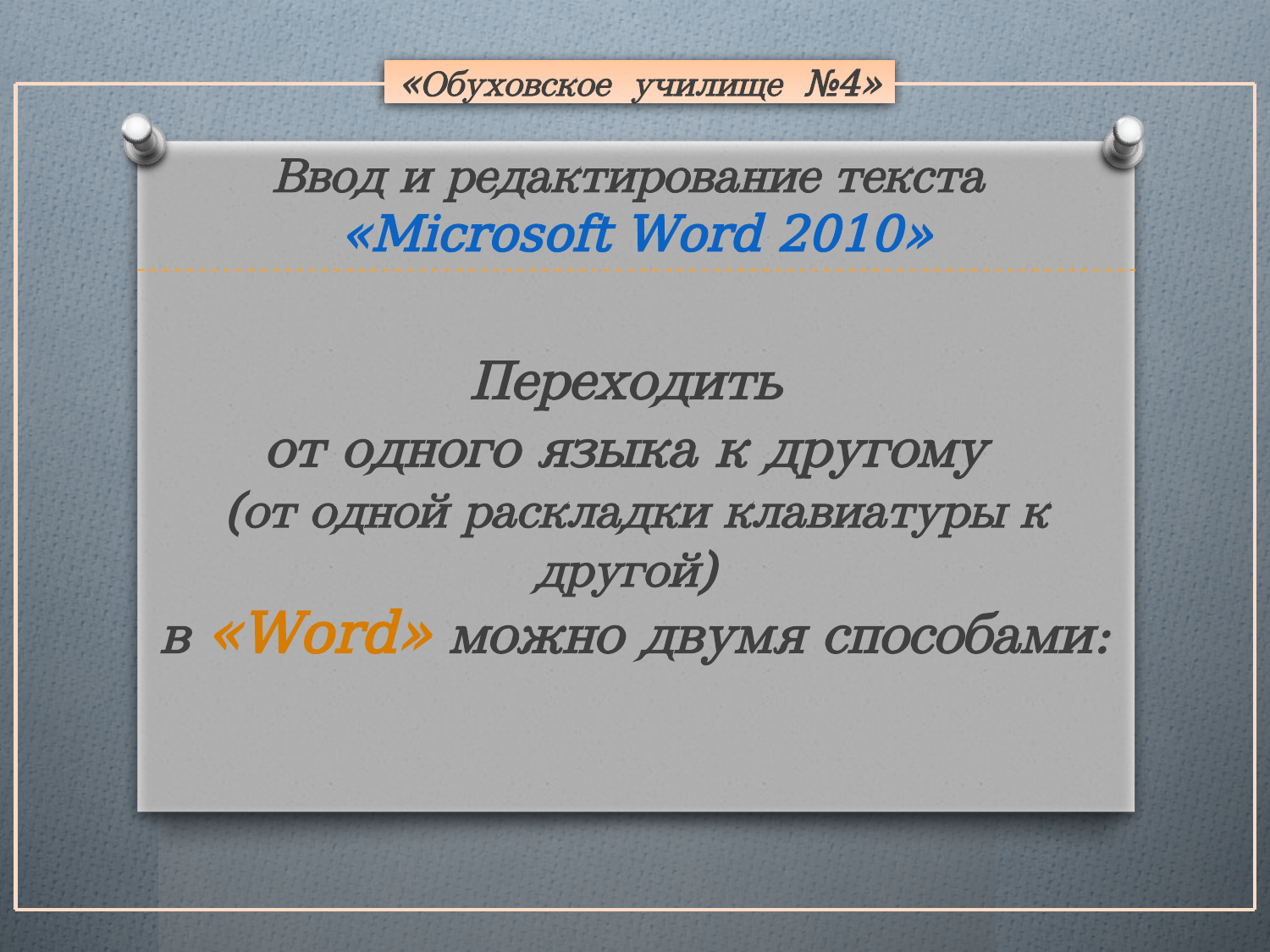

«Обуховское  училище  №4»
Ввод и редактирование текста
«Microsoft Word 2010»
Переходить
от одного языка к другому
(от одной раскладки клавиатуры к другой)
в «Word» можно двумя способами: